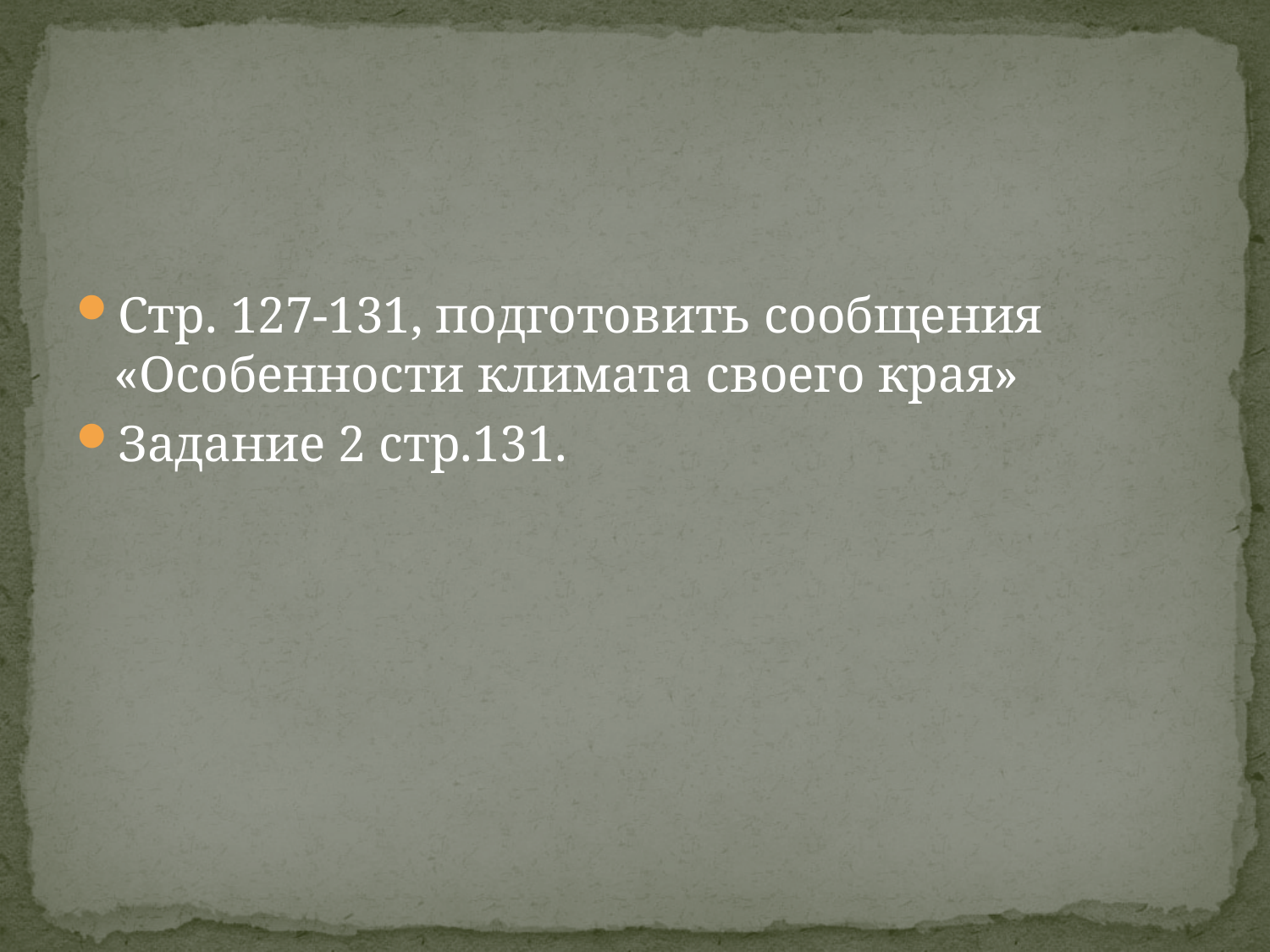

#

Стр. 127-131, подготовить сообщения «Особенности климата своего края»
Задание 2 стр.131.